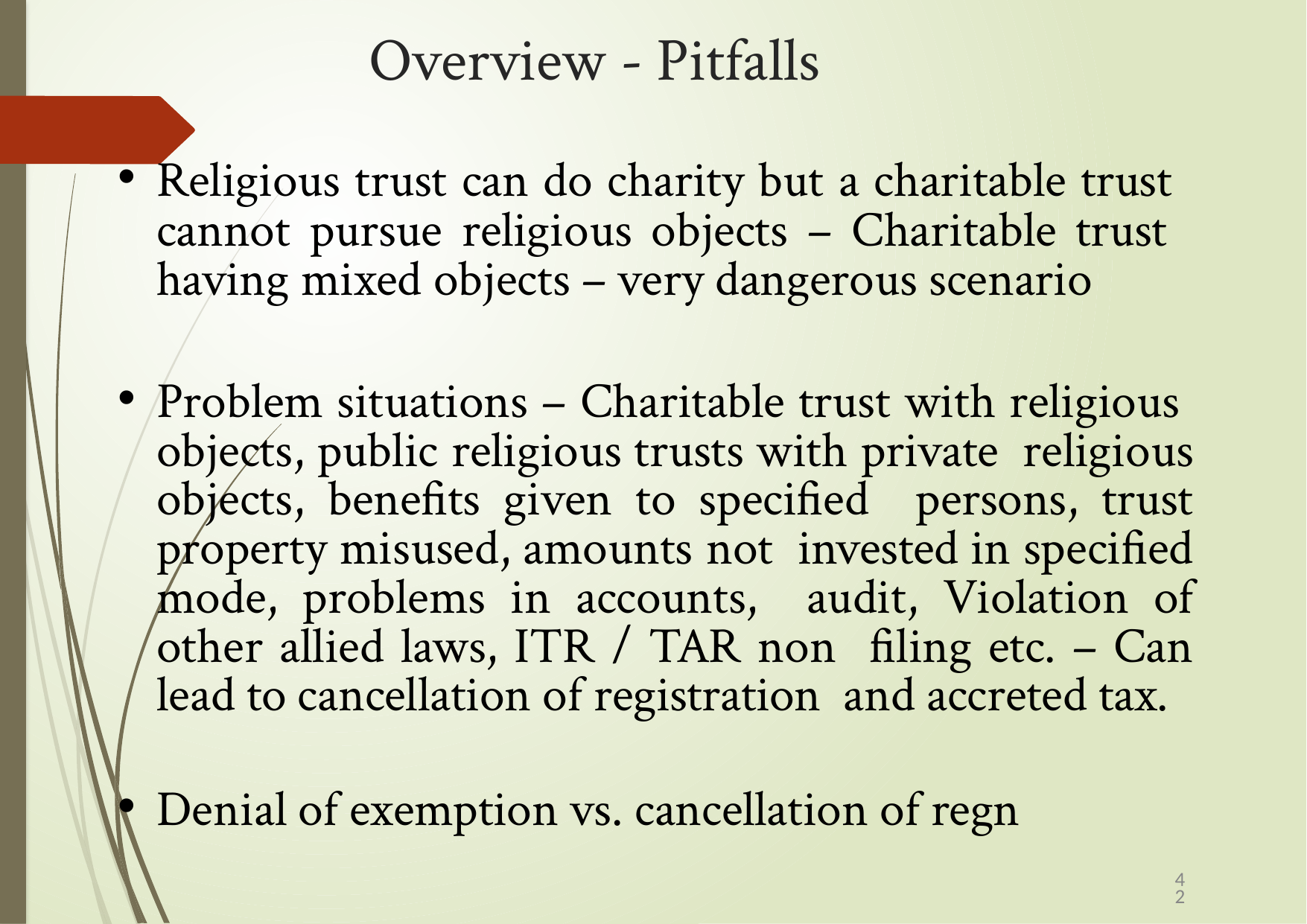

# Overview - Pitfalls
Religious trust can do charity but a charitable trust  cannot pursue religious objects – Charitable trust  having mixed objects – very dangerous scenario

Problem situations – Charitable trust with religious  objects, public religious trusts with private  religious objects, benefits given to specified  persons, trust property misused, amounts not  invested in specified mode, problems in accounts,  audit, Violation of other allied laws, ITR / TAR non  filing etc. – Can lead to cancellation of registration  and accreted tax.

Denial of exemption vs. cancellation of regn
42